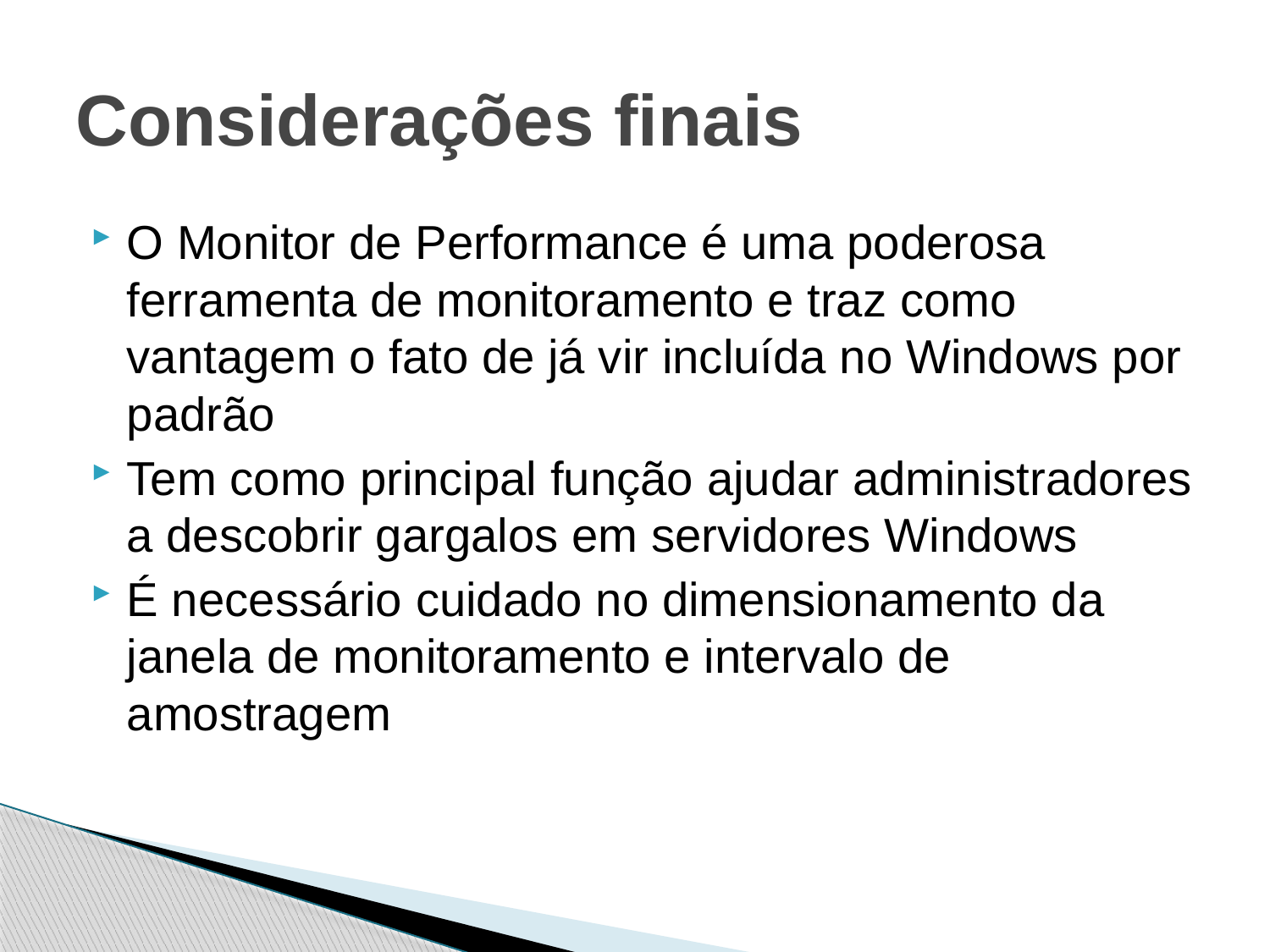

# Considerações finais
O Monitor de Performance é uma poderosa ferramenta de monitoramento e traz como vantagem o fato de já vir incluída no Windows por padrão
Tem como principal função ajudar administradores a descobrir gargalos em servidores Windows
É necessário cuidado no dimensionamento da janela de monitoramento e intervalo de amostragem